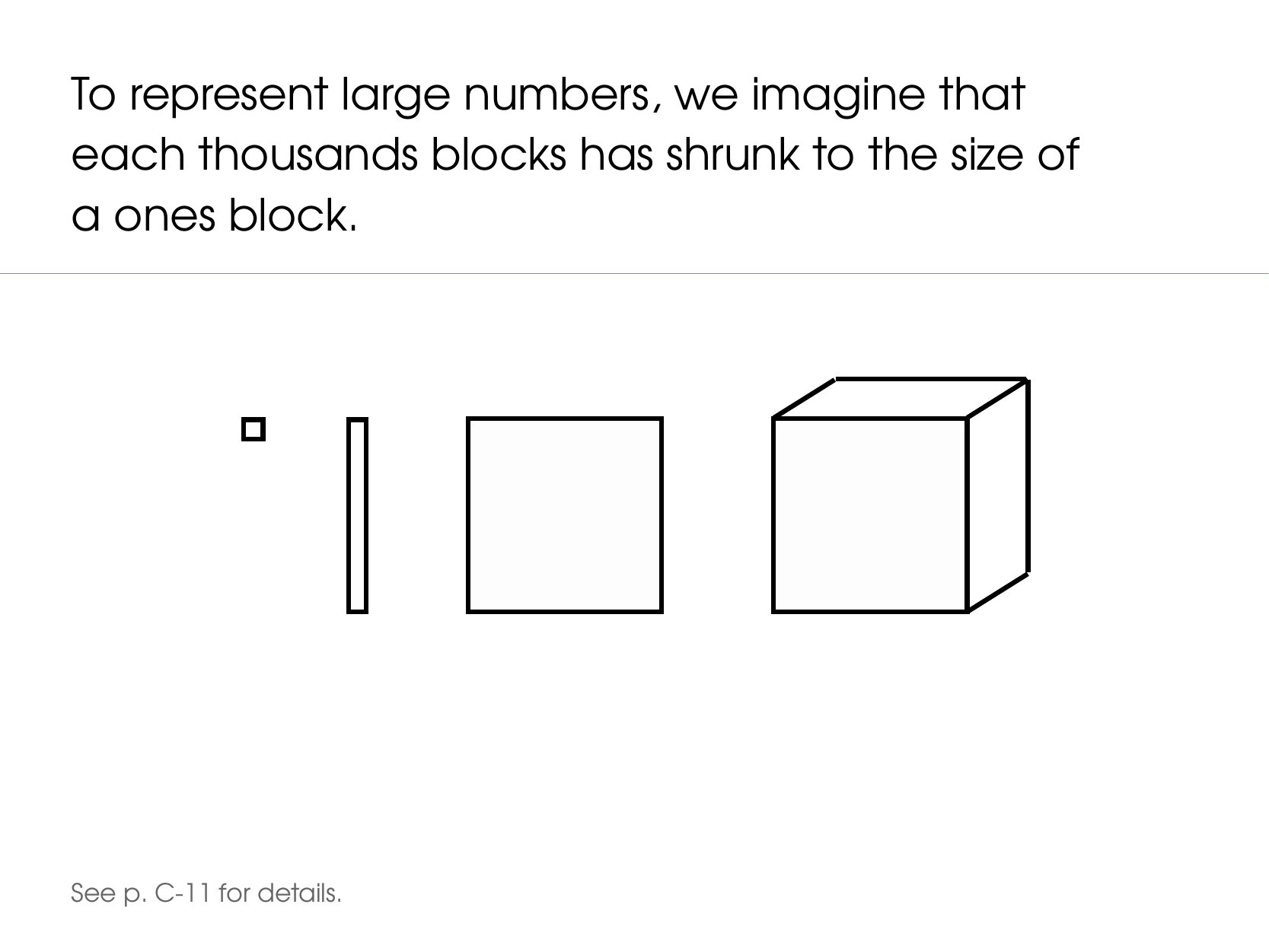

To represent large numbers, we imagine that each thousands blocks has shrunk to the size of a ones block.

See p. C-11 for details.